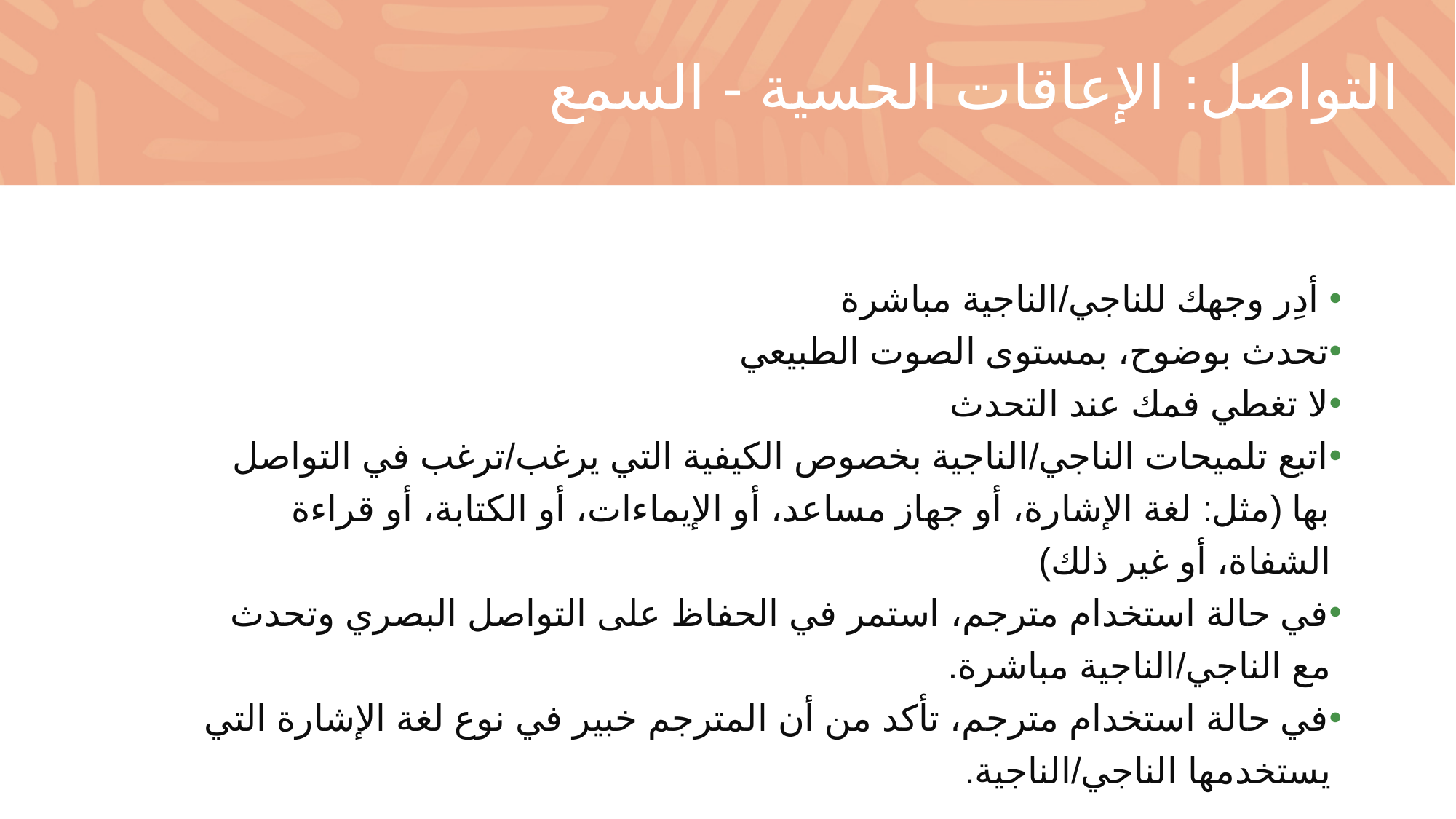

# التواصل: الإعاقات الحسية - السمع
 أدِر وجهك للناجي/الناجية مباشرة
تحدث بوضوح، بمستوى الصوت الطبيعي
لا تغطي فمك عند التحدث
اتبع تلميحات الناجي/الناجية بخصوص الكيفية التي يرغب/ترغب في التواصل بها (مثل: لغة الإشارة، أو جهاز مساعد، أو الإيماءات، أو الكتابة، أو قراءة الشفاة، أو غير ذلك)
في حالة استخدام مترجم، استمر في الحفاظ على التواصل البصري وتحدث مع الناجي/الناجية مباشرة.
في حالة استخدام مترجم، تأكد من أن المترجم خبير في نوع لغة الإشارة التي يستخدمها الناجي/الناجية.